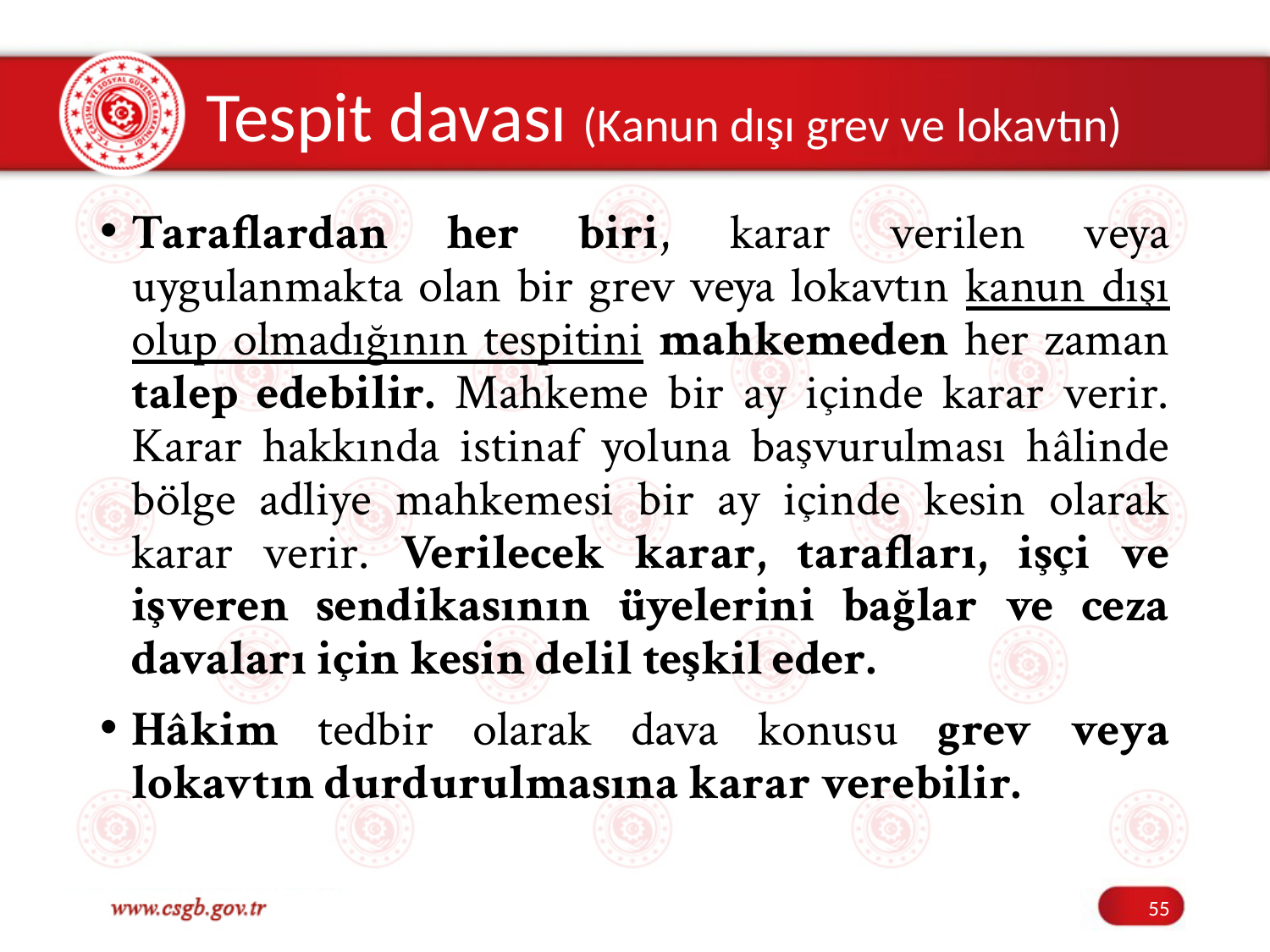

# Tespit davası (Kanun dışı grev ve lokavtın)
Taraflardan her biri, karar verilen veya uygulanmakta olan bir grev veya lokavtın kanun dışı olup olmadığının tespitini mahkemeden her zaman talep edebilir. Mahkeme bir ay içinde karar verir. Karar hakkında istinaf yoluna başvurulması hâlinde bölge adliye mahkemesi bir ay içinde kesin olarak karar verir. Verilecek karar, tarafları, işçi ve işveren sendikasının üyelerini bağlar ve ceza davaları için kesin delil teşkil eder.
Hâkim tedbir olarak dava konusu grev veya lokavtın durdurulmasına karar verebilir.
55